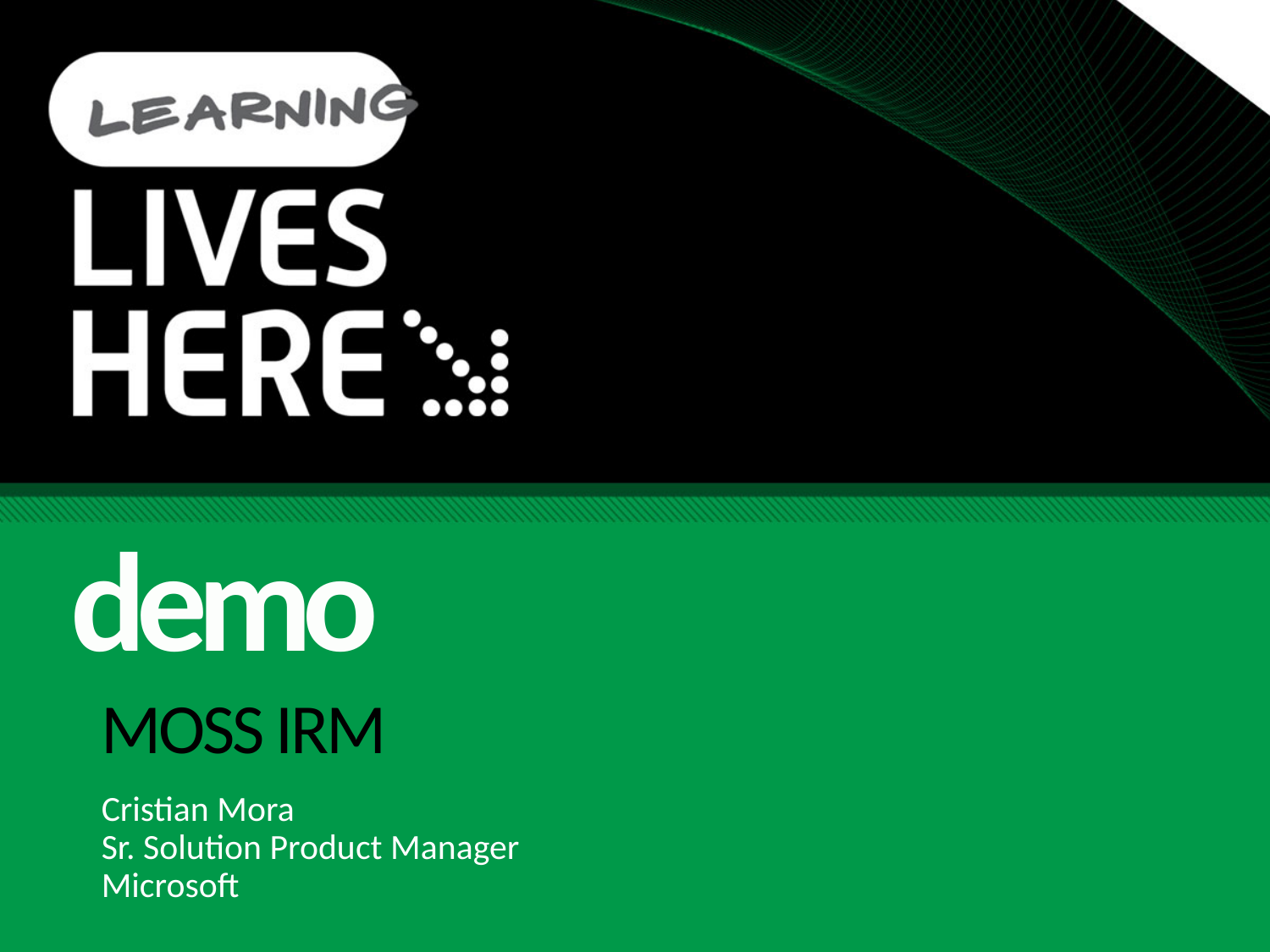

demo
# MOSS IRM
Cristian Mora
Sr. Solution Product Manager
Microsoft